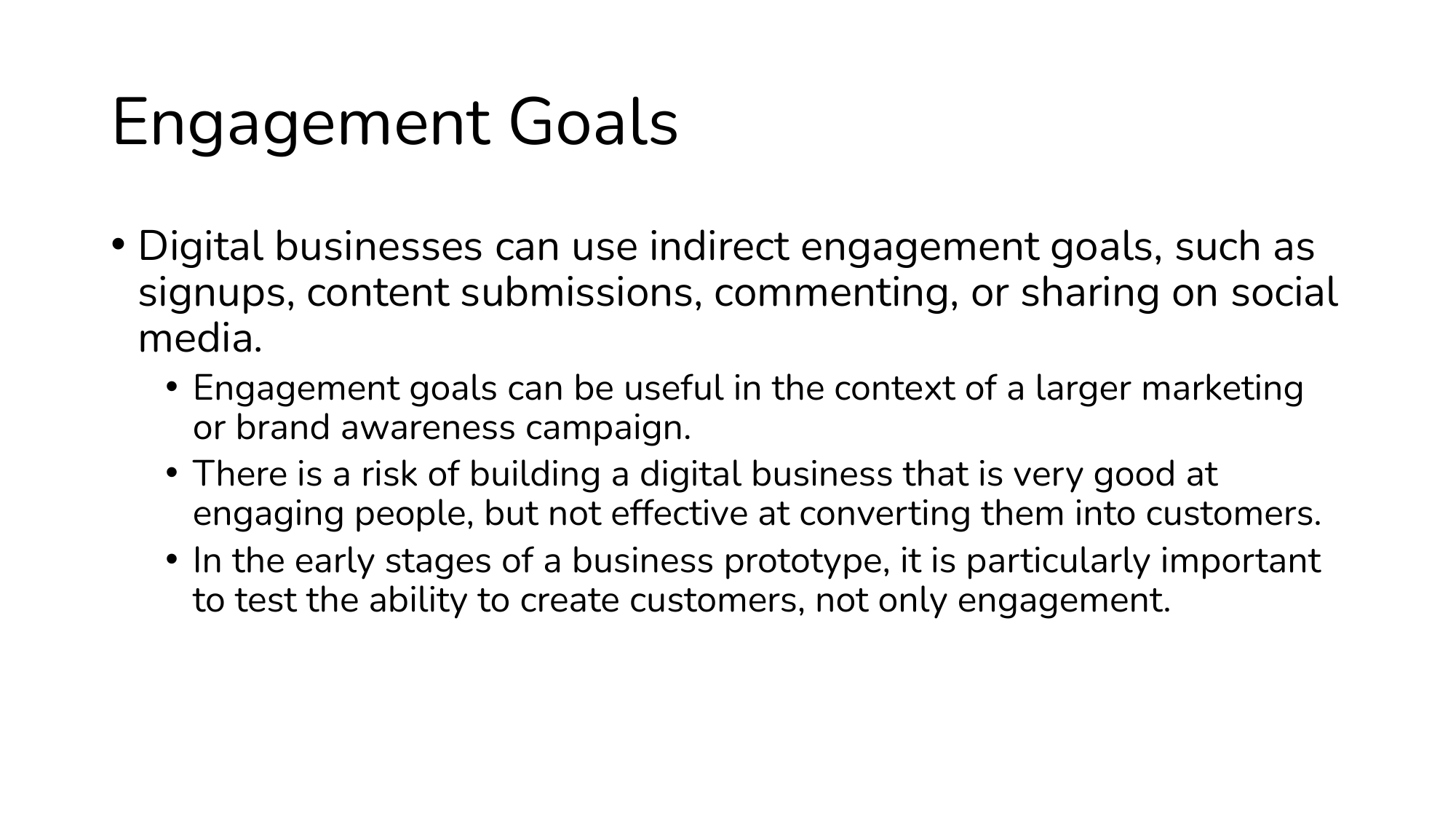

# Engagement Goals
Digital businesses can use indirect engagement goals, such as signups, content submissions, commenting, or sharing on social media.
Engagement goals can be useful in the context of a larger marketing or brand awareness campaign.
There is a risk of building a digital business that is very good at engaging people, but not effective at converting them into customers.
In the early stages of a business prototype, it is particularly important to test the ability to create customers, not only engagement.